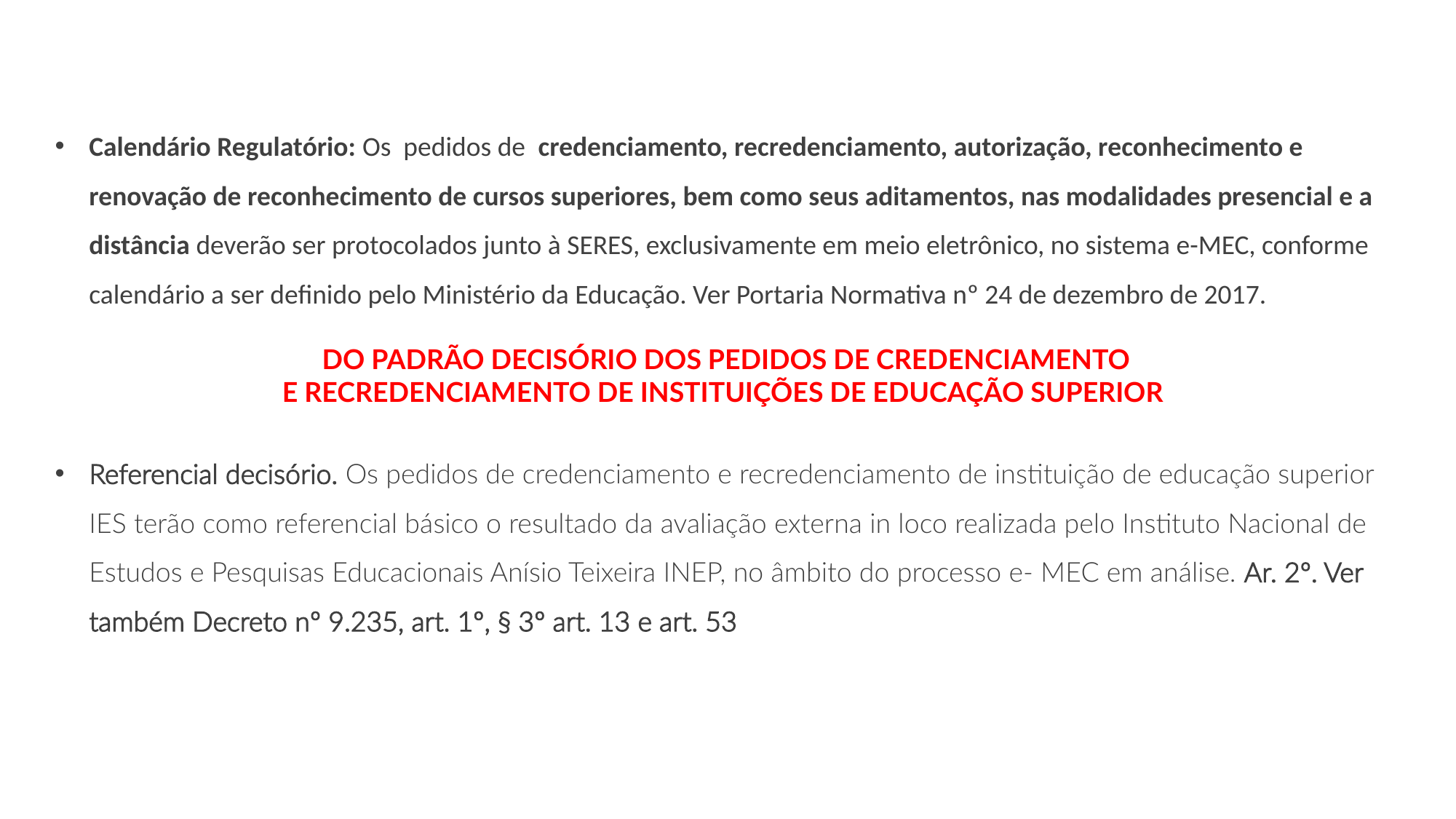

Calendário Regulatório: Os  pedidos de  credenciamento, recredenciamento, autorização, reconhecimento e renovação de reconhecimento de cursos superiores, bem como seus aditamentos, nas modalidades presencial e a distância deverão ser protocolados junto à SERES, exclusivamente em meio eletrônico, no sistema e-MEC, conforme calendário a ser definido pelo Ministério da Educação. Ver Portaria Normativa nº 24 de dezembro de 2017.

DO PADRÃO DECISÓRIO DOS PEDIDOS DE CREDENCIAMENTO
E RECREDENCIAMENTO DE INSTITUIÇÕES DE EDUCAÇÃO SUPERIOR

Referencial decisório. Os pedidos de credenciamento e recredenciamento de instituição de educação superior IES terão como referencial básico o resultado da avaliação externa in loco realizada pelo Instituto Nacional de Estudos e Pesquisas Educacionais Anísio Teixeira INEP, no âmbito do processo e- MEC em análise. Ar. 2º. Ver também Decreto nº 9.235, art. 1º, § 3º art. 13 e art. 53